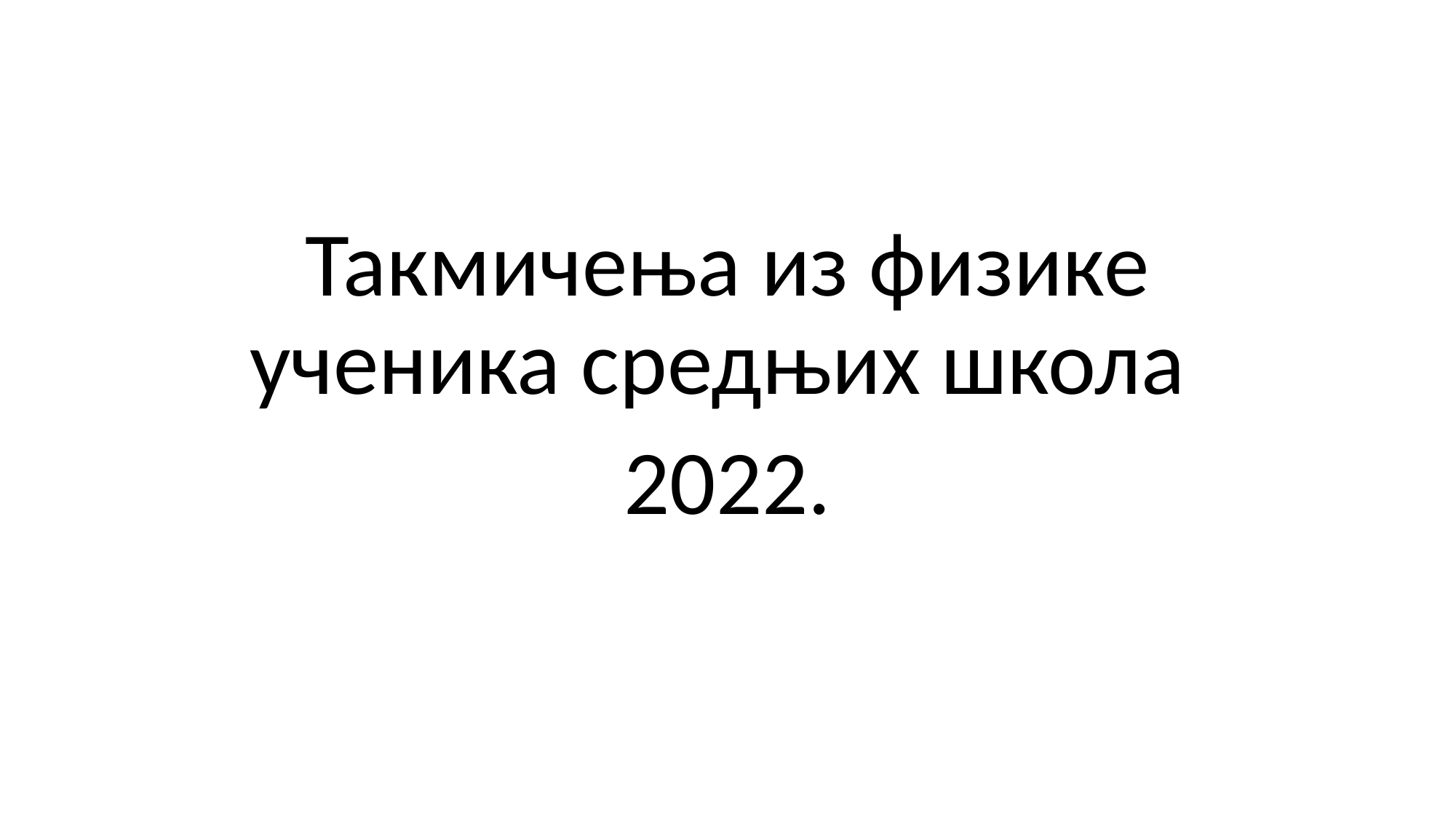

# Такмичења из физике ученика средњих школа
2022.